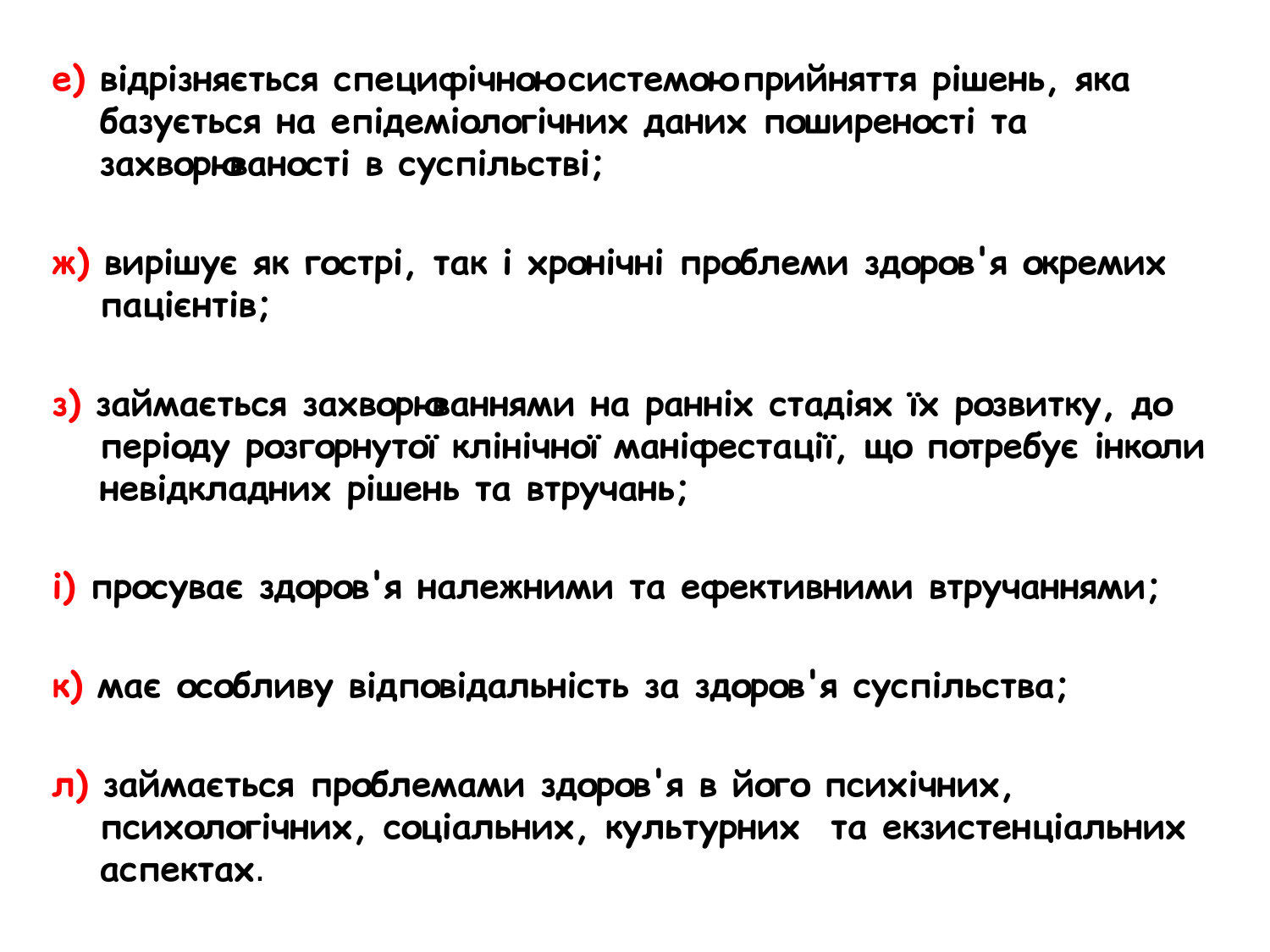

е) відрізняється специфічною системою прийняття рішень, яка базується на епідеміологічних даних поширеності та захворюваності в суспільстві;

ж) вирішує як гострі, так і хронічні проблеми здоров'я окремих пацієнтів;

з) займається захворюваннями на ранніх стадіях їх розвитку, до періоду розгорнутої клінічної маніфестації, що потребує інколи невідкладних рішень та втручань;

і) просуває здоров'я належними та ефективними втручаннями;

к) має особливу відповідальність за здоров'я суспільства;

л) займається проблемами здоров'я в його психічних, психологічних, соціальних, культурних  та екзистенціальних аспектах.